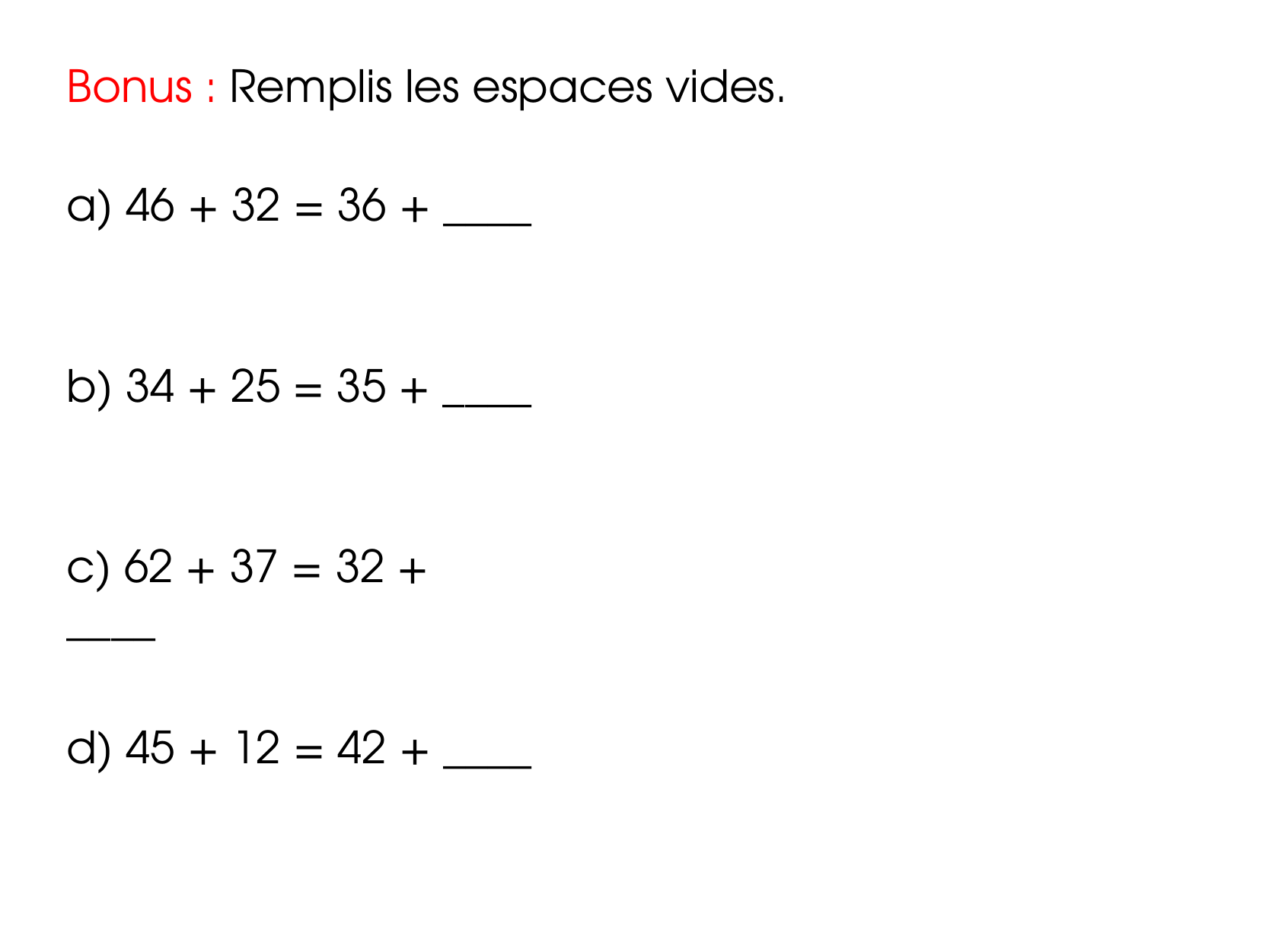

Bonus : Remplis les espaces vides.
a) 46 + 32 = 36 + ____
b) 34 + 25 = 35 + ____
c) 62 + 37 = 32 + ____
d) 45 + 12 = 42 + ____